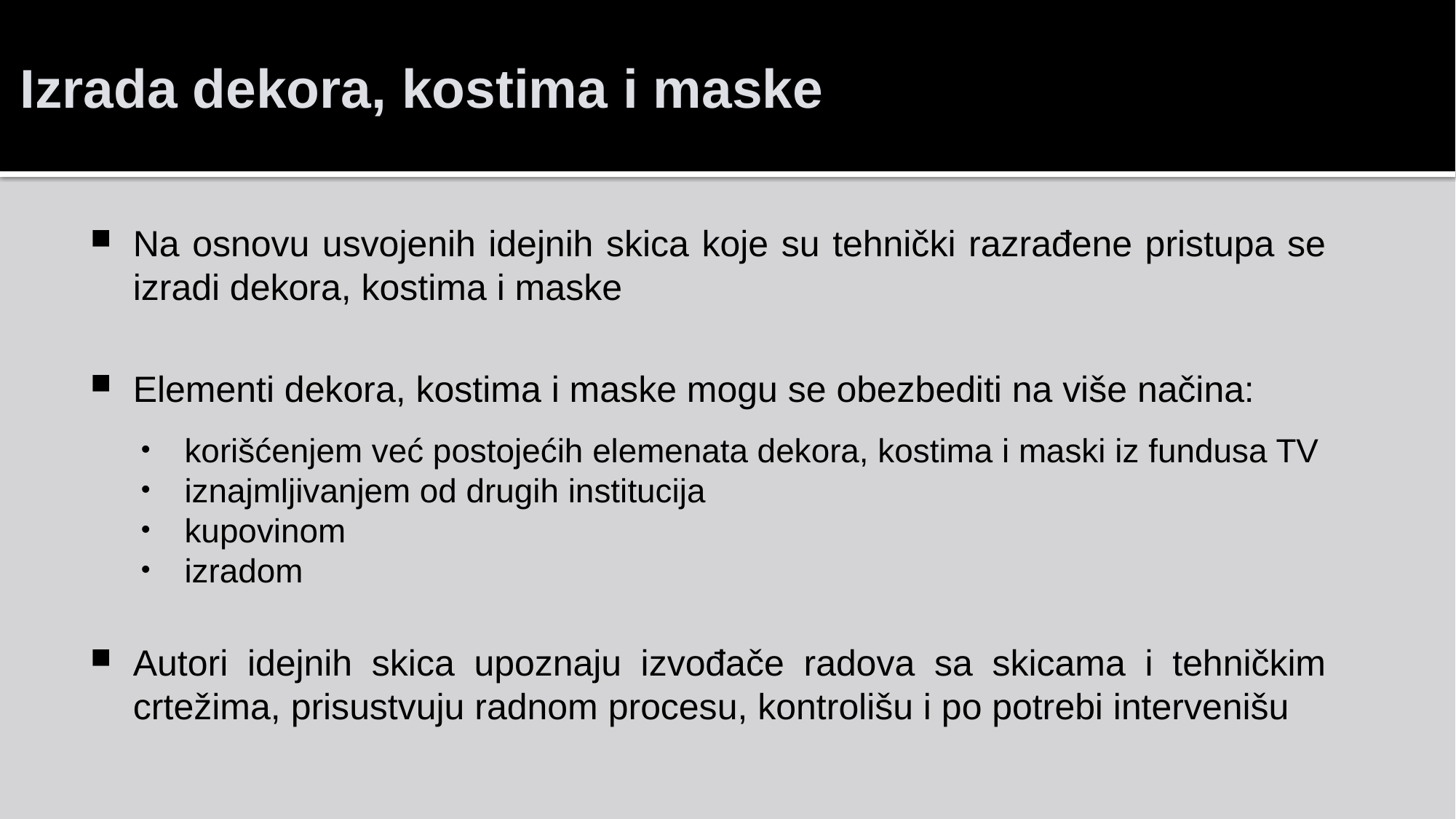

Izrada dekora, kostima i maske

Na osnovu usvojenih idejnih skica koje su tehnički razrađene pristupa se izradi dekora, kostima i maske

Elementi dekora, kostima i maske mogu se obezbediti na više načina:

korišćenjem već postojećih elemenata dekora, kostima i maski iz fundusa TV
iznajmljivanjem od drugih institucija
kupovinom
izradom

Autori idejnih skica upoznaju izvođače radova sa skicama i tehničkim crtežima, prisustvuju radnom procesu, kontrolišu i po potrebi intervenišu